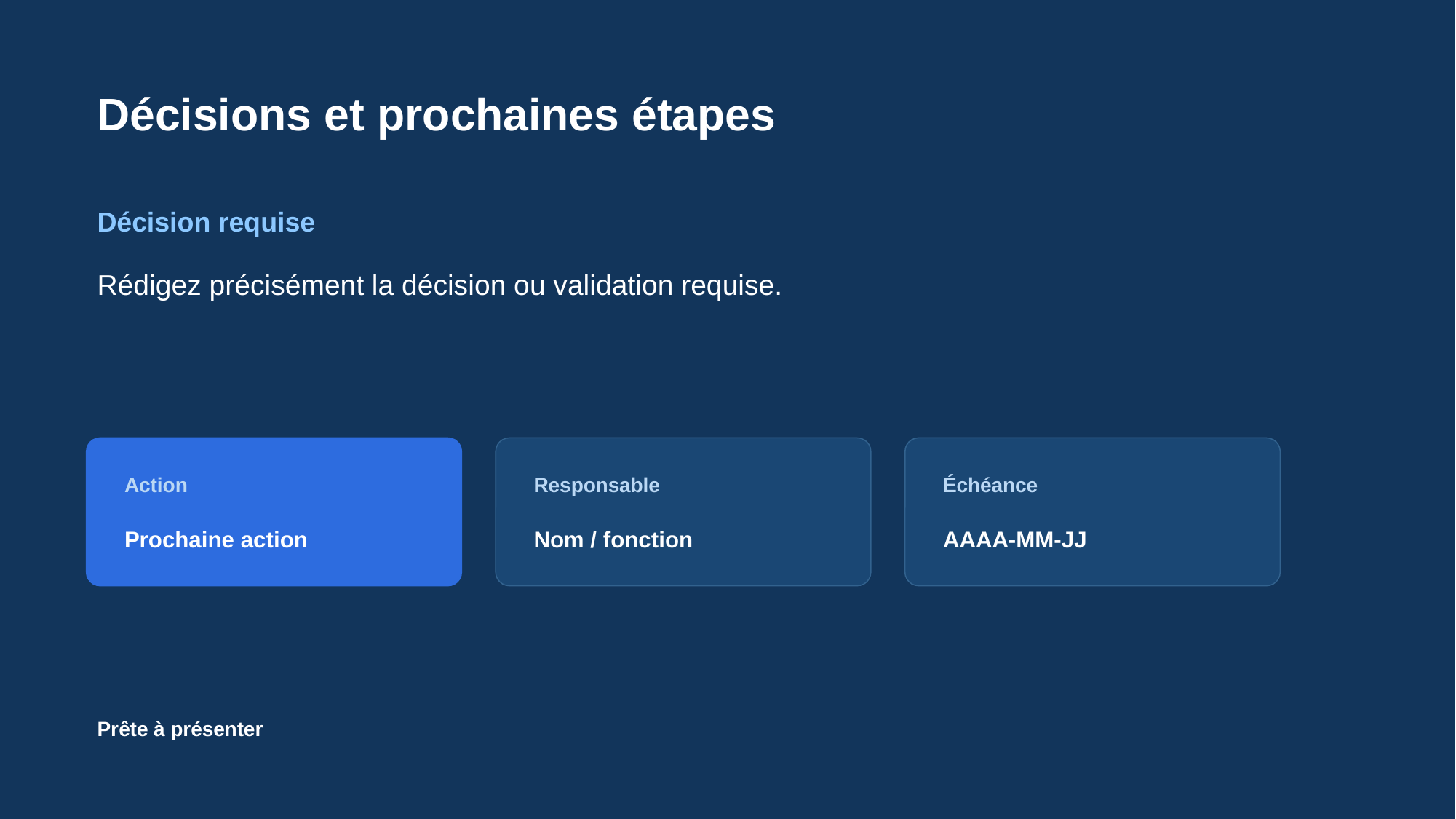

Décisions et prochaines étapes
Décision requise
Rédigez précisément la décision ou validation requise.

Action
Responsable
Échéance
Prochaine action
Nom / fonction
AAAA-MM-JJ
Prête à présenter